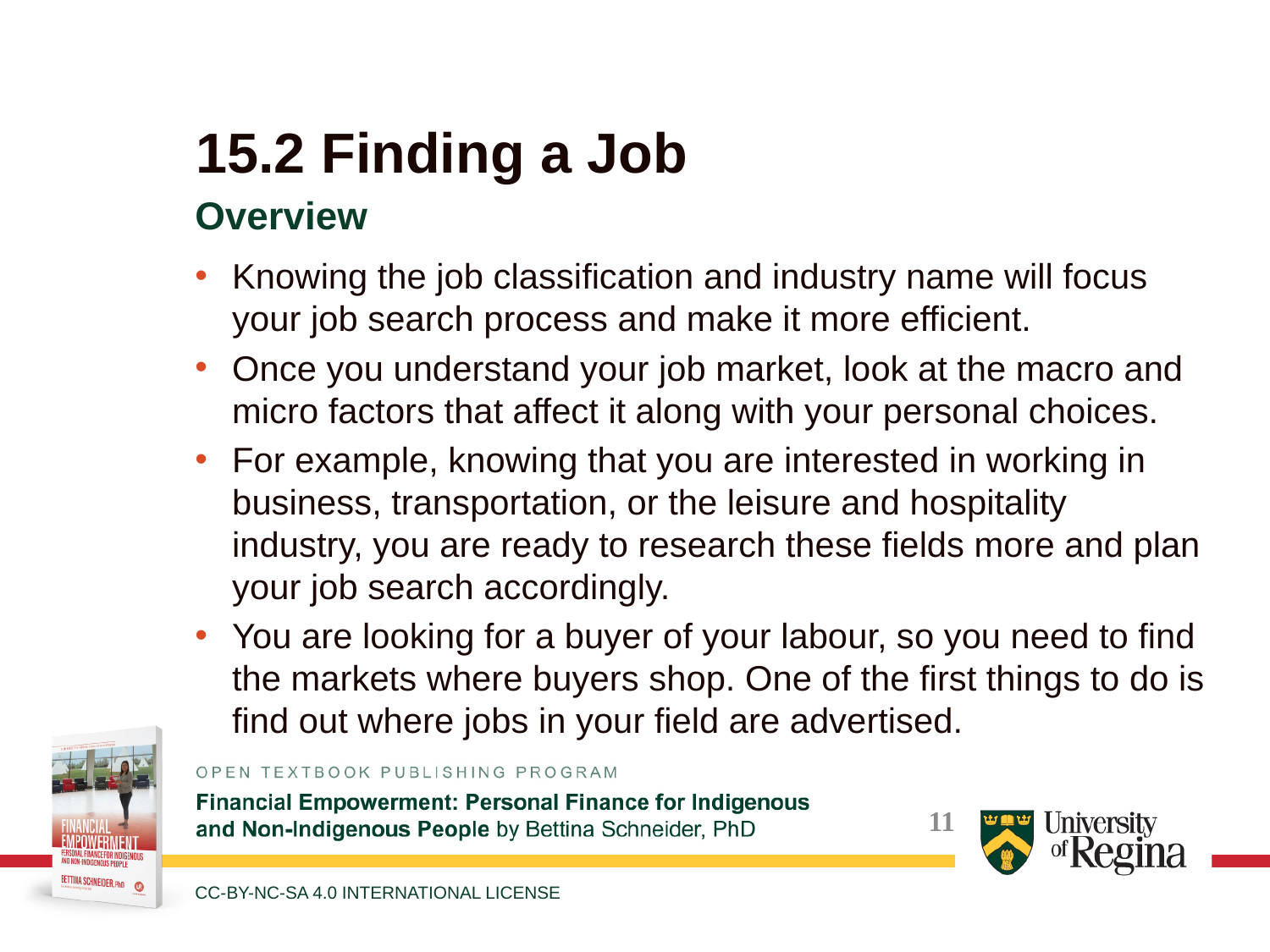

# 15.2 Finding a Job
Overview
Knowing the job classification and industry name will focus your job search process and make it more efficient.
Once you understand your job market, look at the macro and micro factors that affect it along with your personal choices.
For example, knowing that you are interested in working in business, transportation, or the leisure and hospitality industry, you are ready to research these fields more and plan your job search accordingly.
You are looking for a buyer of your labour, so you need to find the markets where buyers shop. One of the first things to do is find out where jobs in your field are advertised.
CC-BY-NC-SA 4.0 INTERNATIONAL LICENSE